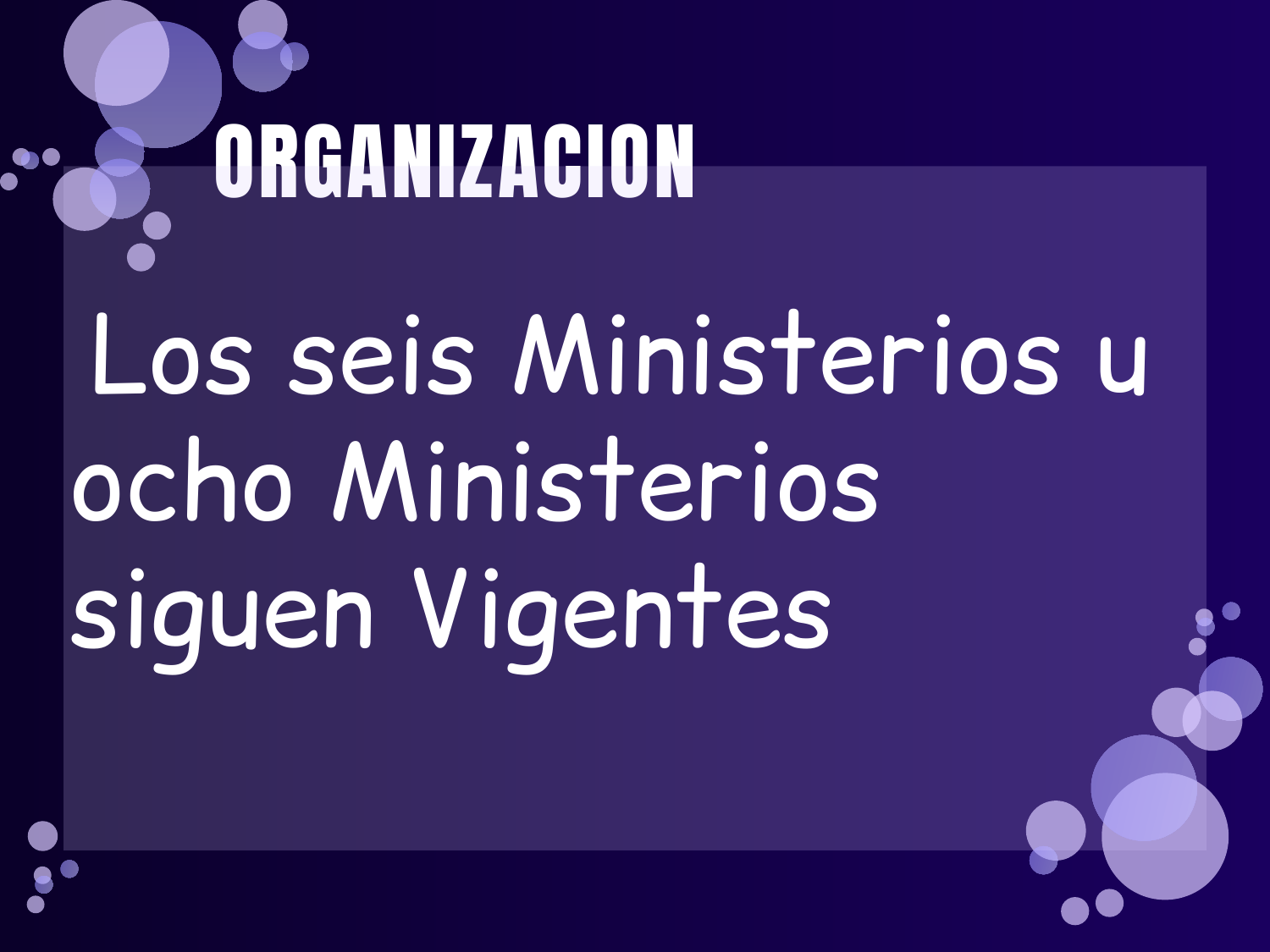

# ORGANIZACION

 Los seis Ministerios u ocho Ministerios siguen Vigentes